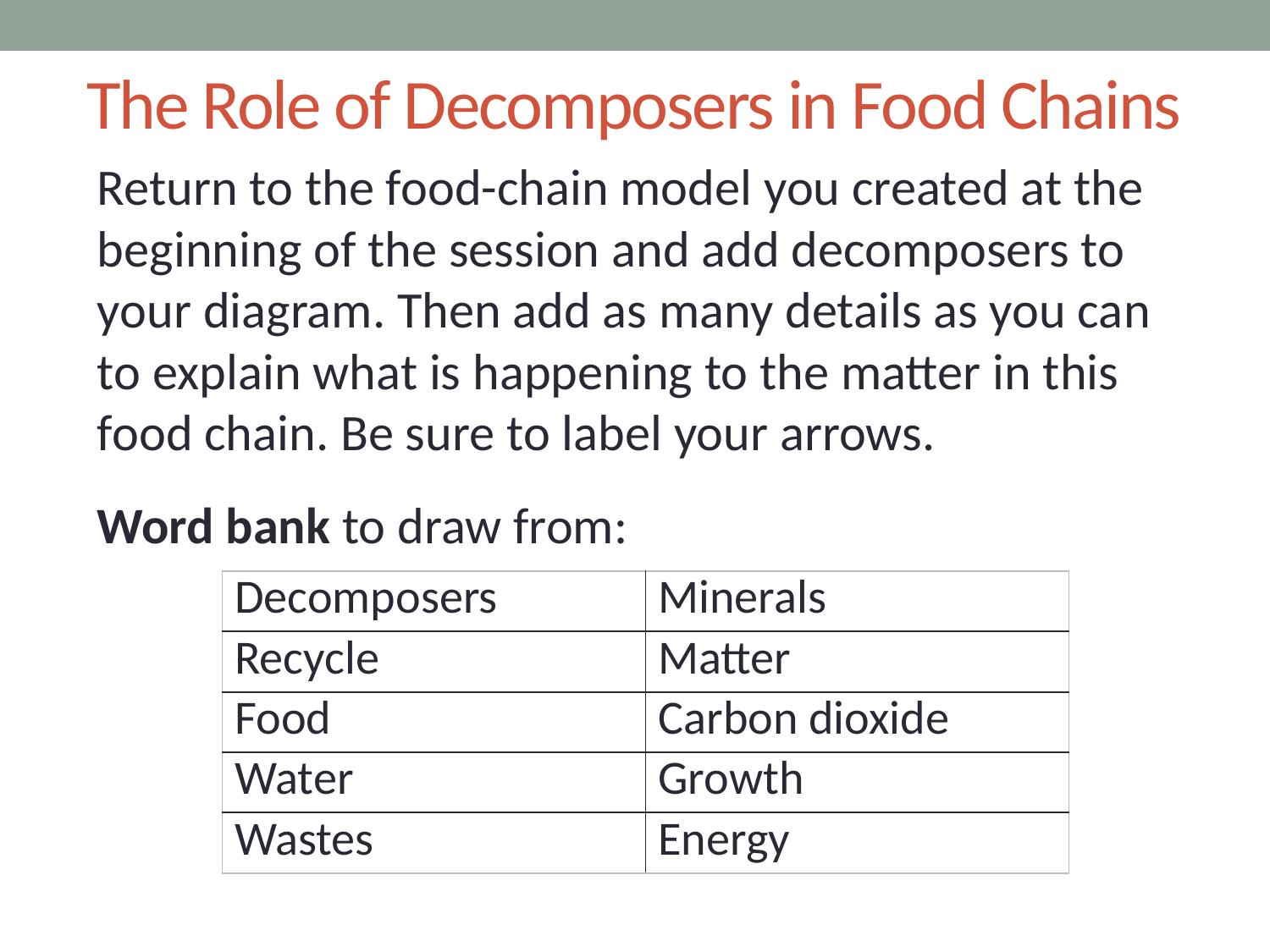

# The Role of Decomposers in Food Chains
Return to the food-chain model you created at the beginning of the session and add decomposers to your diagram. Then add as many details as you can to explain what is happening to the matter in this food chain. Be sure to label your arrows.
Word bank to draw from:

| Decomposers | Minerals |
| --- | --- |
| Recycle | Matter |
| Food | Carbon dioxide |
| Water | Growth |
| Wastes | Energy |